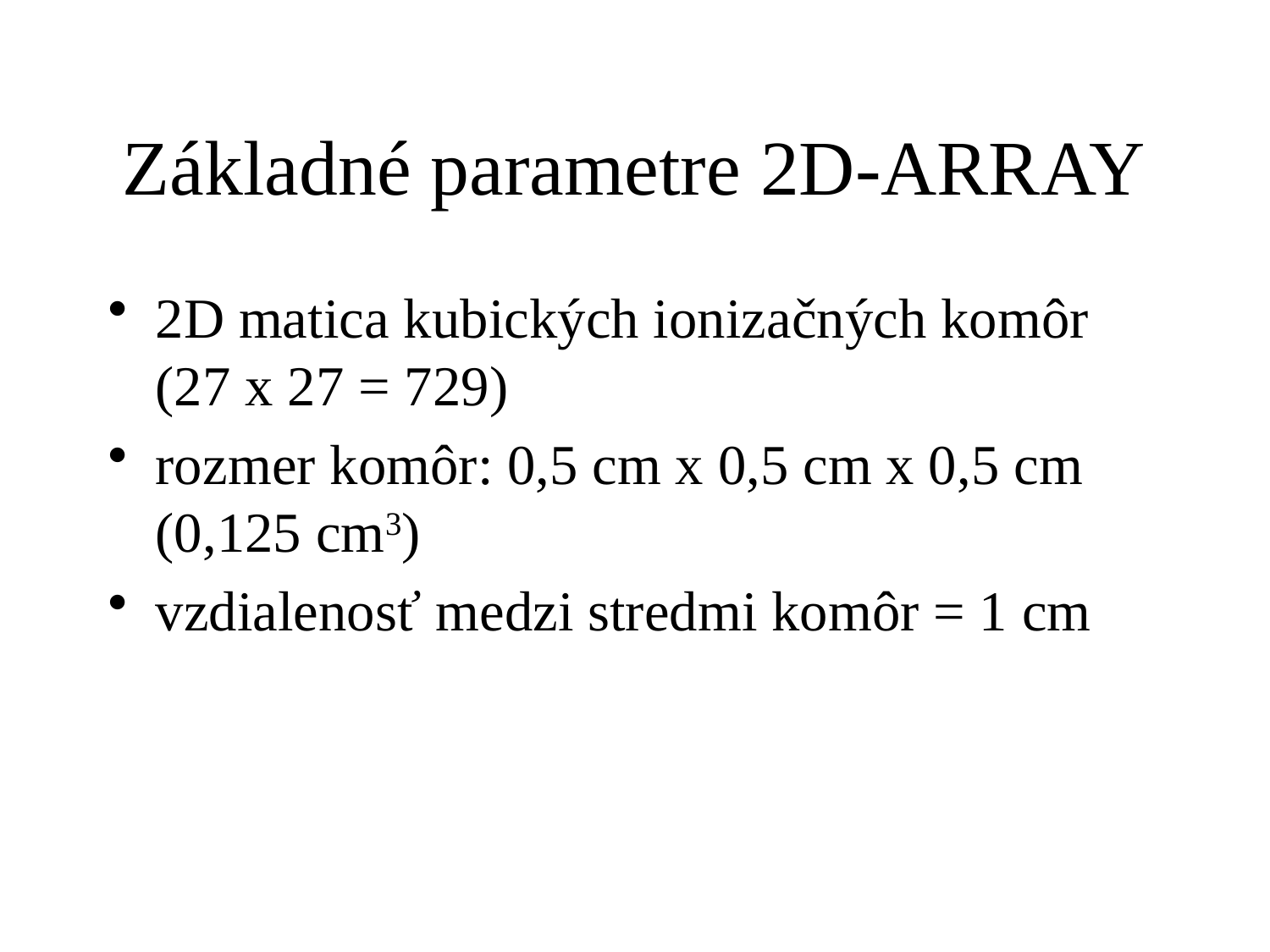

# Základné parametre 2D-ARRAY
2D matica kubických ionizačných komôr (27 x 27 = 729)
rozmer komôr: 0,5 cm x 0,5 cm x 0,5 cm (0,125 cm3)
vzdialenosť medzi stredmi komôr = 1 cm